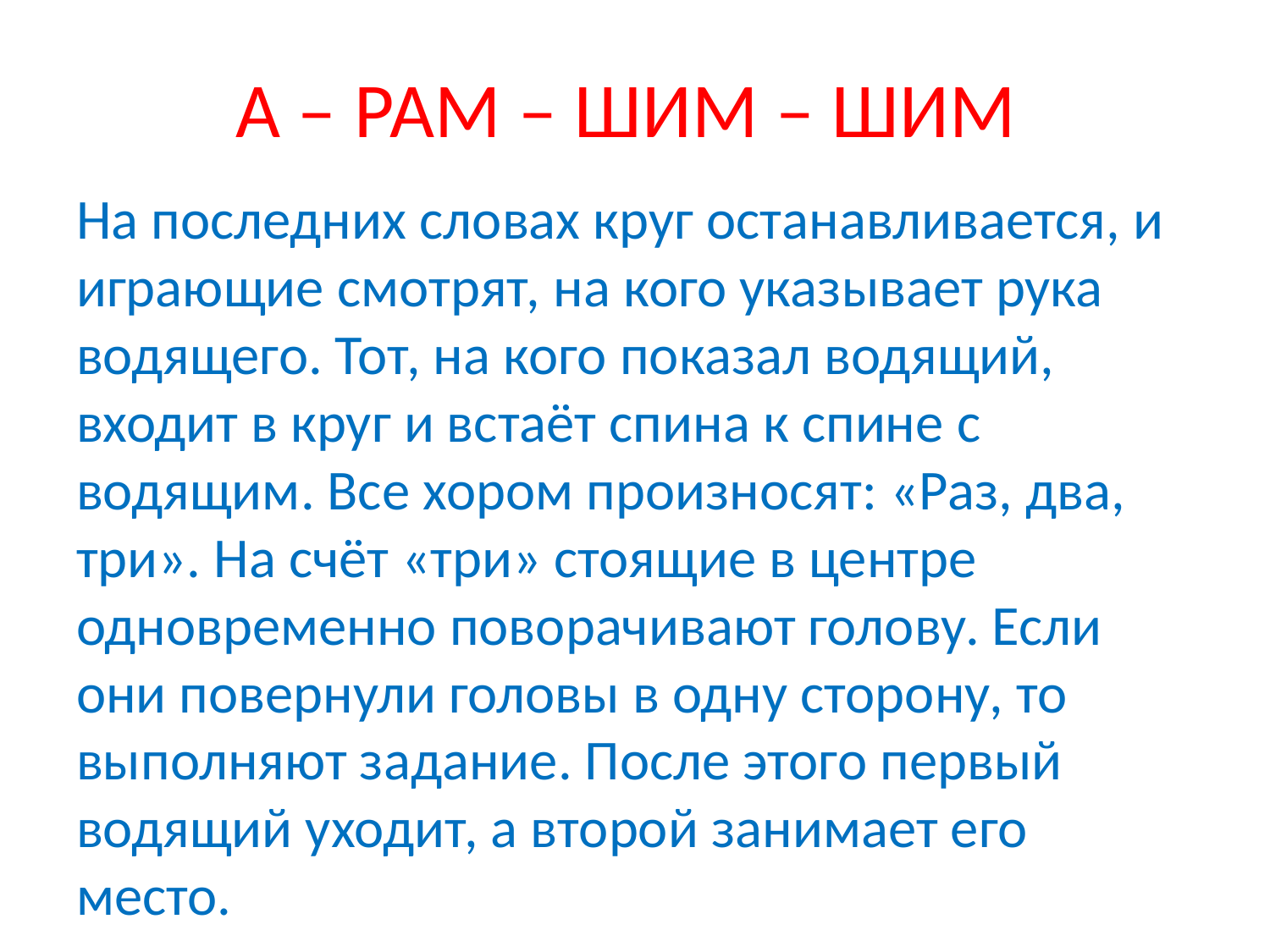

# А – РАМ – ШИМ – ШИМ
На последних словах круг останавливается, и играющие смотрят, на кого указывает рука водящего. Тот, на кого показал водящий, входит в круг и встаёт спина к спине с водящим. Все хором произносят: «Раз, два, три». На счёт «три» стоящие в центре одновременно поворачивают голову. Если они повернули головы в одну сторону, то выполняют задание. После этого первый водящий уходит, а второй занимает его место.